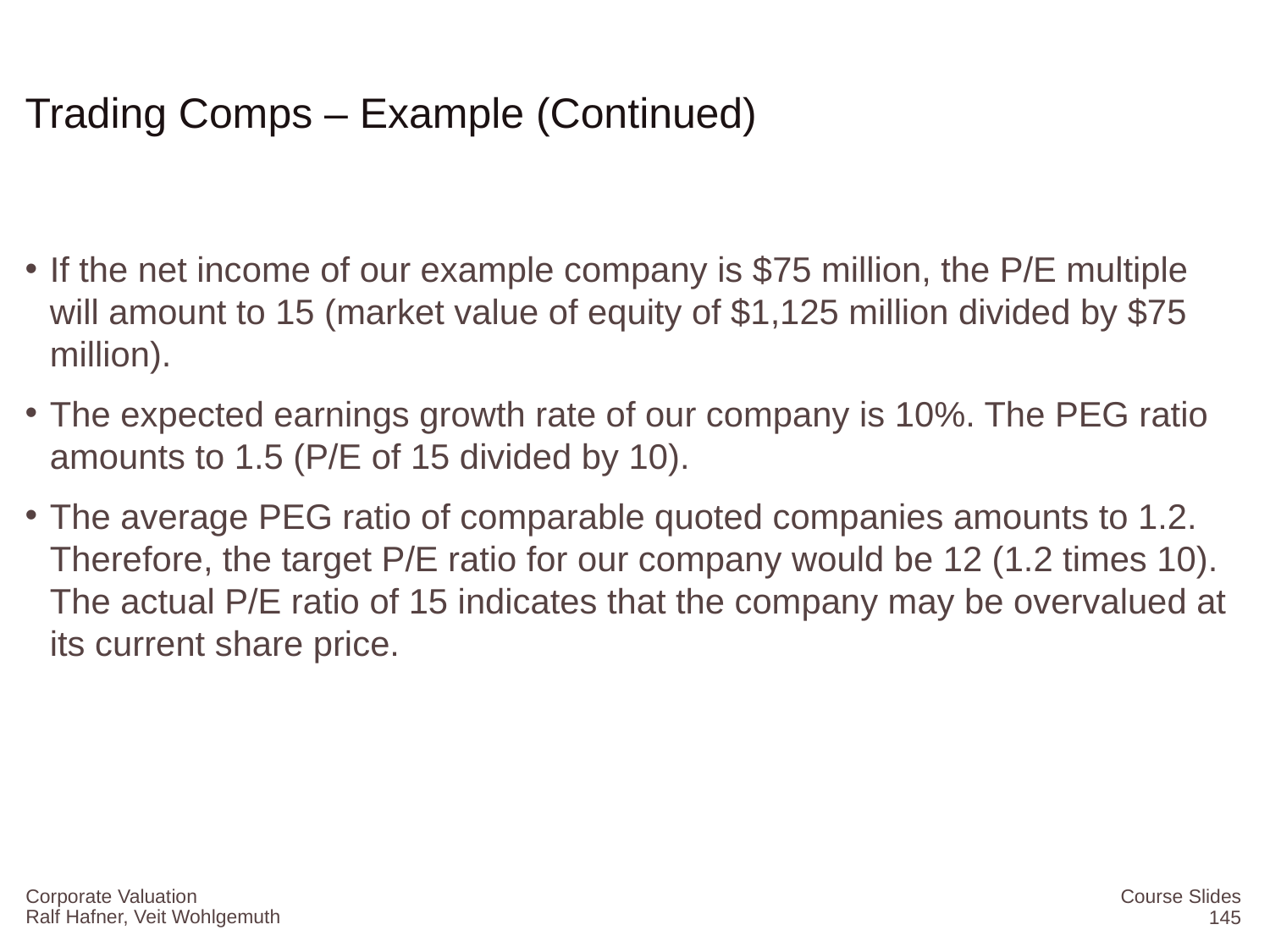

# Trading Comps – Example (Continued)
If the net income of our example company is $75 million, the P/E multiple will amount to 15 (market value of equity of $1,125 million divided by $75 million).
The expected earnings growth rate of our company is 10%. The PEG ratio amounts to 1.5 (P/E of 15 divided by 10).
The average PEG ratio of comparable quoted companies amounts to 1.2. Therefore, the target P/E ratio for our company would be 12 (1.2 times 10). The actual P/E ratio of 15 indicates that the company may be overvalued at its current share price.

Corporate Valuation
Course Slides
145